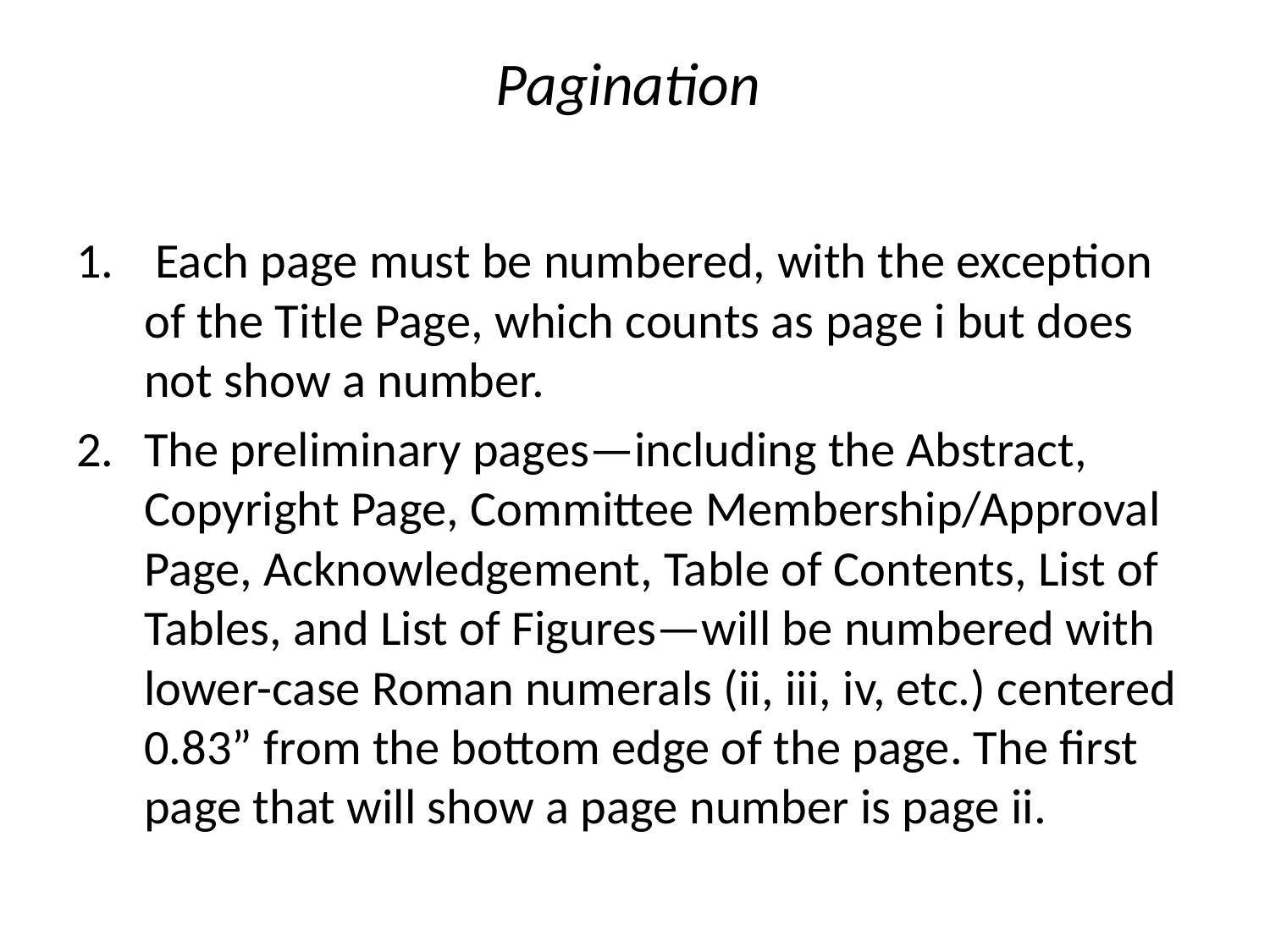

# Pagination
 Each page must be numbered, with the exception of the Title Page, which counts as page i but does not show a number.
The preliminary pages—including the Abstract, Copyright Page, Committee Membership/Approval Page, Acknowledgement, Table of Contents, List of Tables, and List of Figures—will be numbered with lower-case Roman numerals (ii, iii, iv, etc.) centered 0.83” from the bottom edge of the page. The first page that will show a page number is page ii.